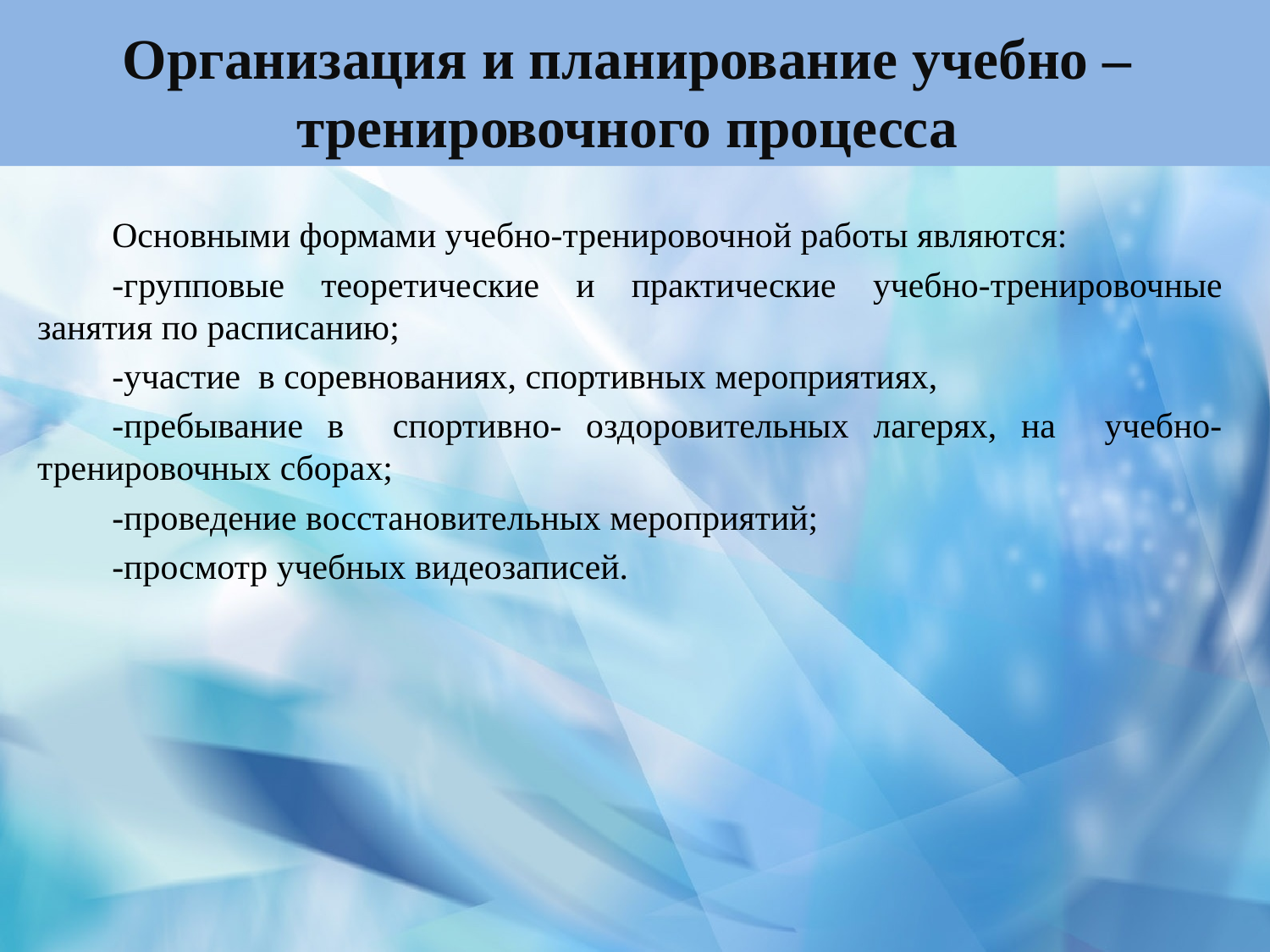

#
Организация и планирование учебно – тренировочного процесса

Основными формами учебно-тренировочной работы являются:
-групповые теоретические и практические учебно-тренировочные занятия по расписанию;
-участие  в соревнованиях, спортивных мероприятиях,
-пребывание в  спортивно- оздоровительных лагерях, на  учебно-тренировочных сборах;
-проведение восстановительных мероприятий;
-просмотр учебных видеозаписей.